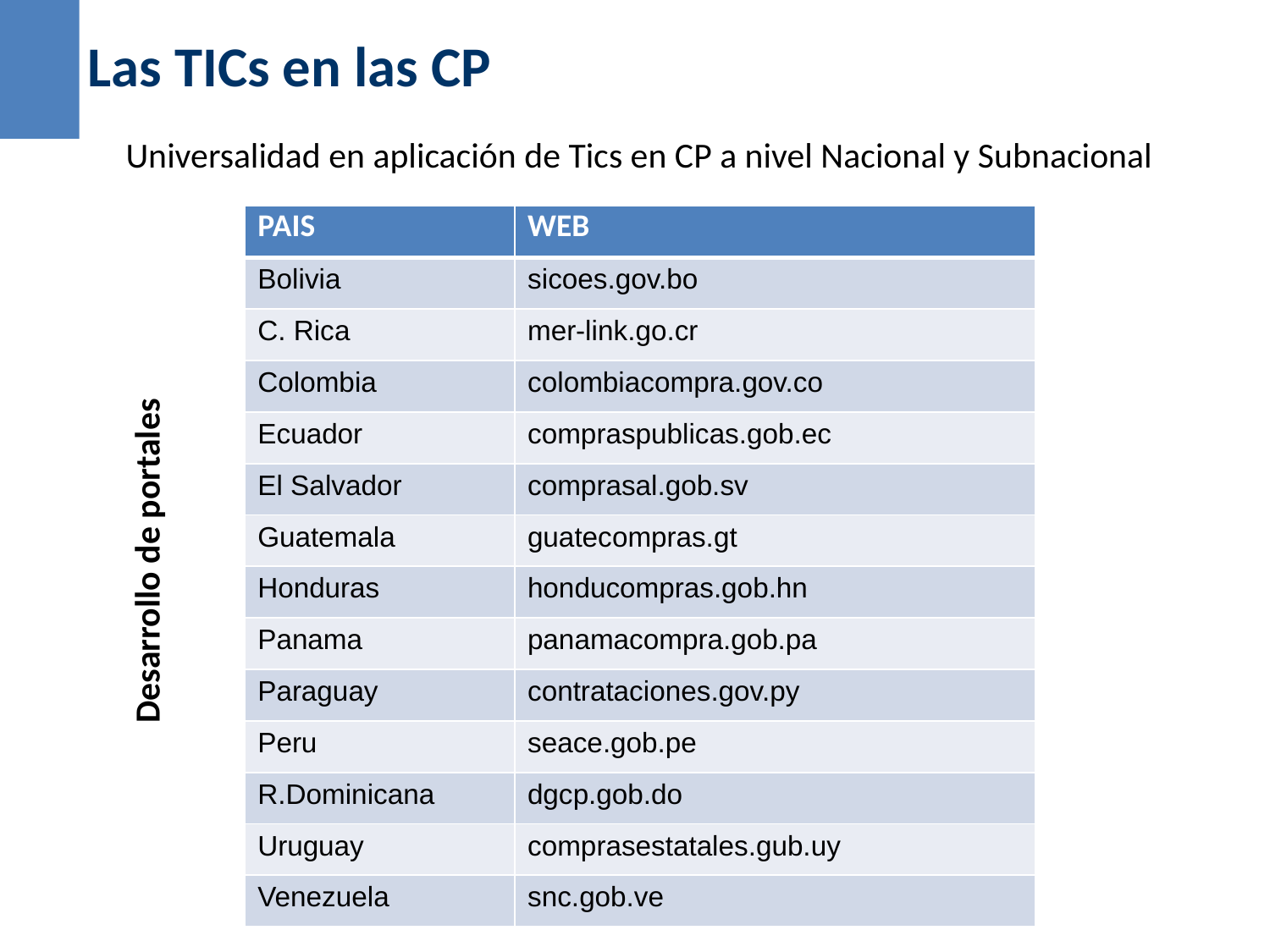

Las TICs en las CP
      Universalidad en aplicación de Tics en CP a nivel Nacional y Subnacional

| PAIS | WEB |
| --- | --- |
| Bolivia | sicoes.gov.bo |
| C. Rica | mer-link.go.cr |
| Colombia | colombiacompra.gov.co |
| Ecuador | compraspublicas.gob.ec |
| El Salvador | comprasal.gob.sv |
| Guatemala | guatecompras.gt |
| Honduras | honducompras.gob.hn |
| Panama | panamacompra.gob.pa |
| Paraguay | contrataciones.gov.py |
| Peru | seace.gob.pe |
| R.Dominicana | dgcp.gob.do |
| Uruguay | comprasestatales.gub.uy |
| Venezuela | snc.gob.ve |
Desarrollo de portales